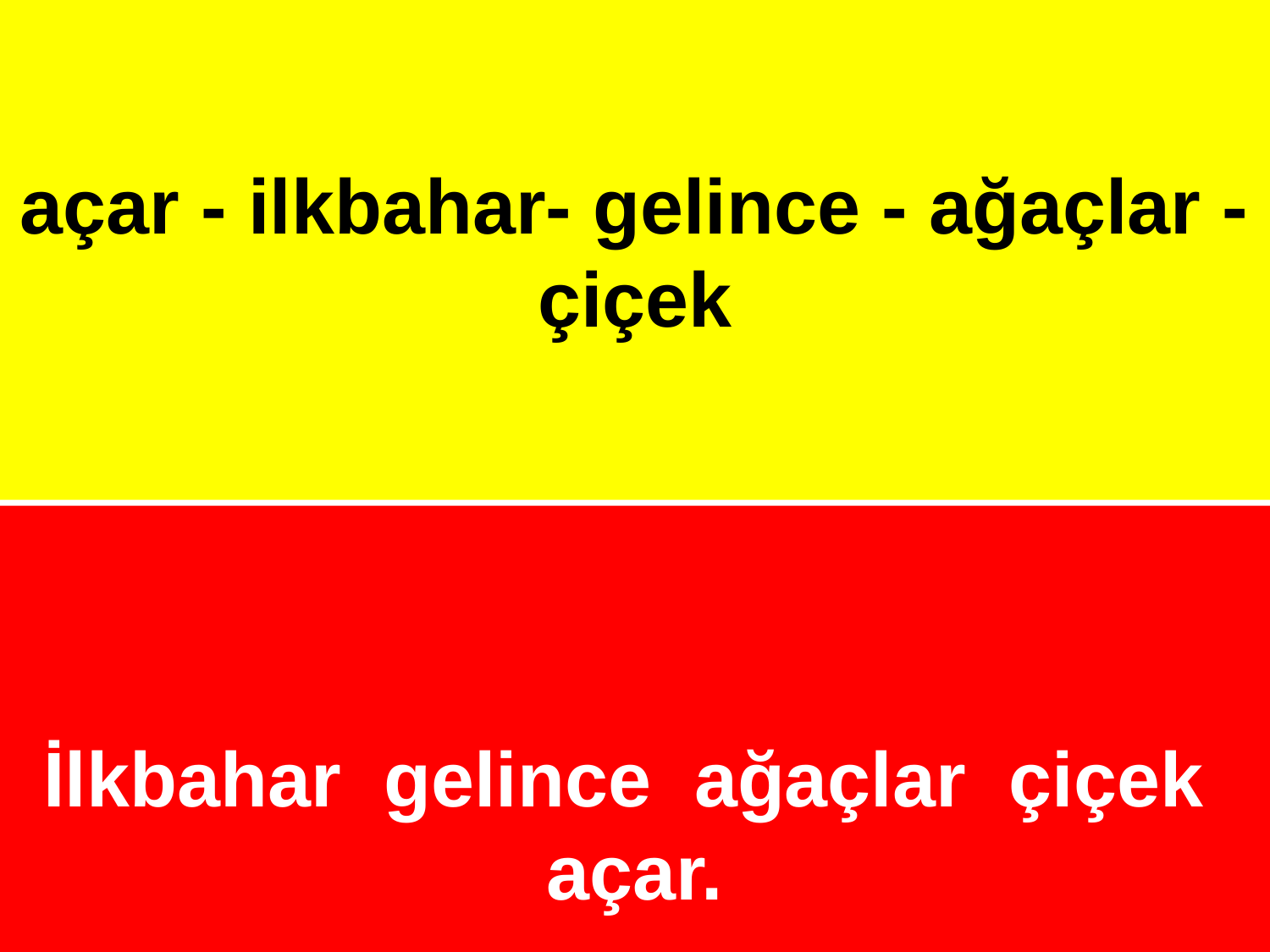

# açar - ilkbahar- gelince - ağaçlar - çiçek

İlkbahar  gelince  ağaçlar  çiçek  açar.